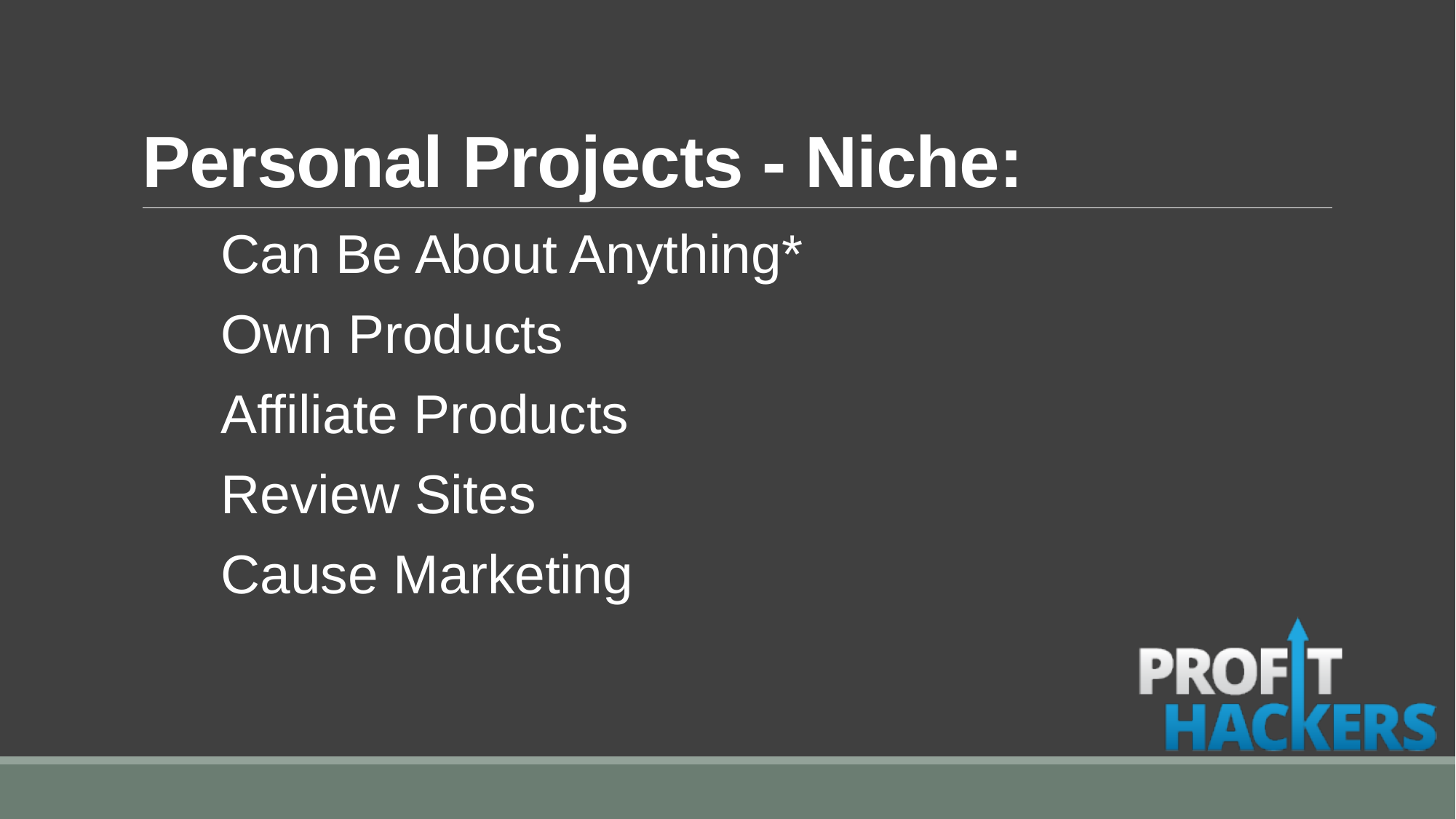

# Personal Projects - Niche:
Can Be About Anything*
Own Products
Affiliate Products
Review Sites
Cause Marketing